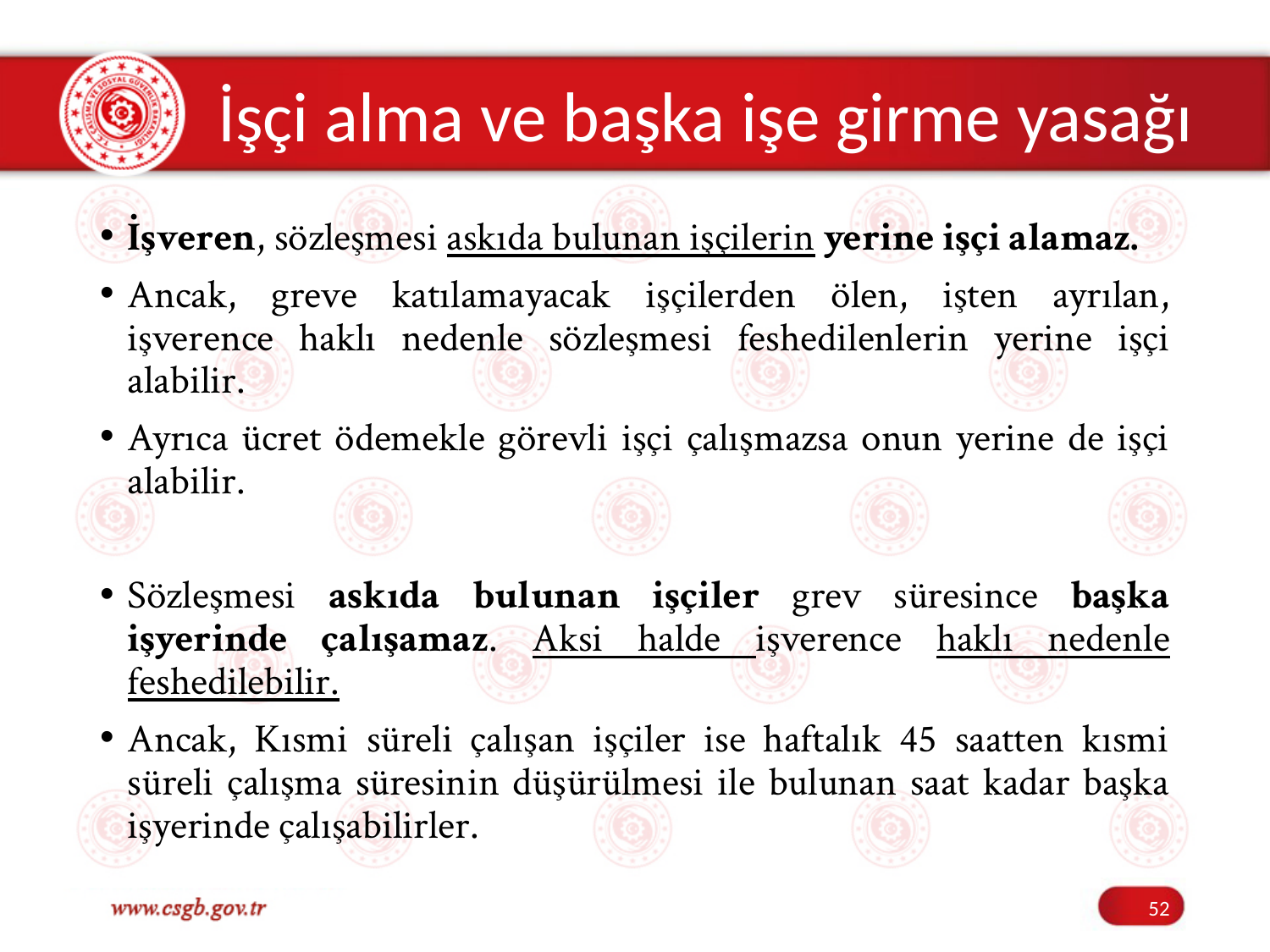

# İşçi alma ve başka işe girme yasağı
İşveren, sözleşmesi askıda bulunan işçilerin yerine işçi alamaz.
Ancak, greve katılamayacak işçilerden ölen, işten ayrılan, işverence haklı nedenle sözleşmesi feshedilenlerin yerine işçi alabilir.
Ayrıca ücret ödemekle görevli işçi çalışmazsa onun yerine de işçi alabilir.

Sözleşmesi askıda bulunan işçiler grev süresince başka işyerinde çalışamaz. Aksi halde işverence haklı nedenle feshedilebilir.
Ancak, Kısmi süreli çalışan işçiler ise haftalık 45 saatten kısmi süreli çalışma süresinin düşürülmesi ile bulunan saat kadar başka işyerinde çalışabilirler.
52